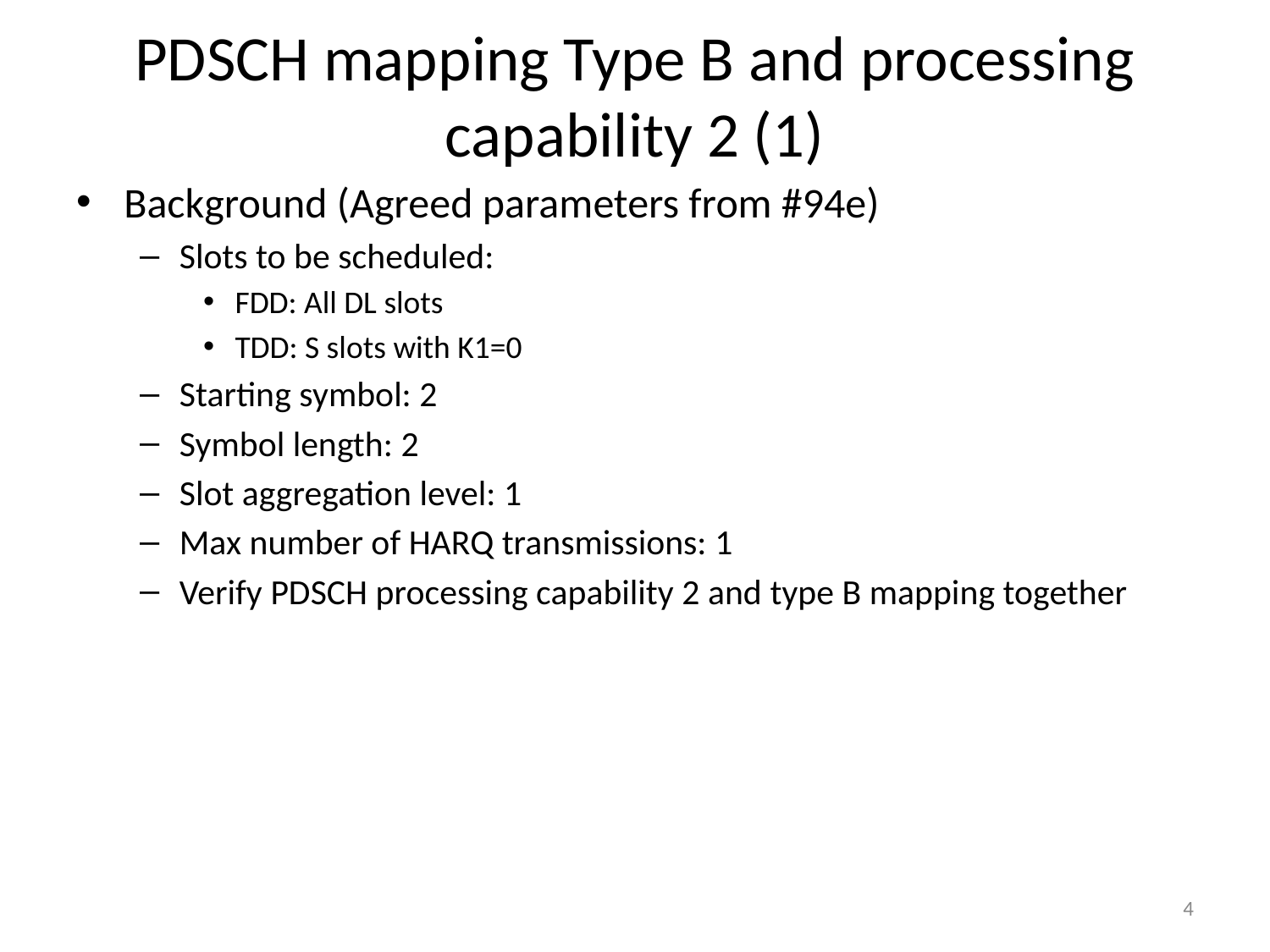

# PDSCH mapping Type B and processing capability 2 (1)
Background (Agreed parameters from #94e)
Slots to be scheduled:
FDD: All DL slots
TDD: S slots with K1=0
Starting symbol: 2
Symbol length: 2
Slot aggregation level: 1
Max number of HARQ transmissions: 1
Verify PDSCH processing capability 2 and type B mapping together

4